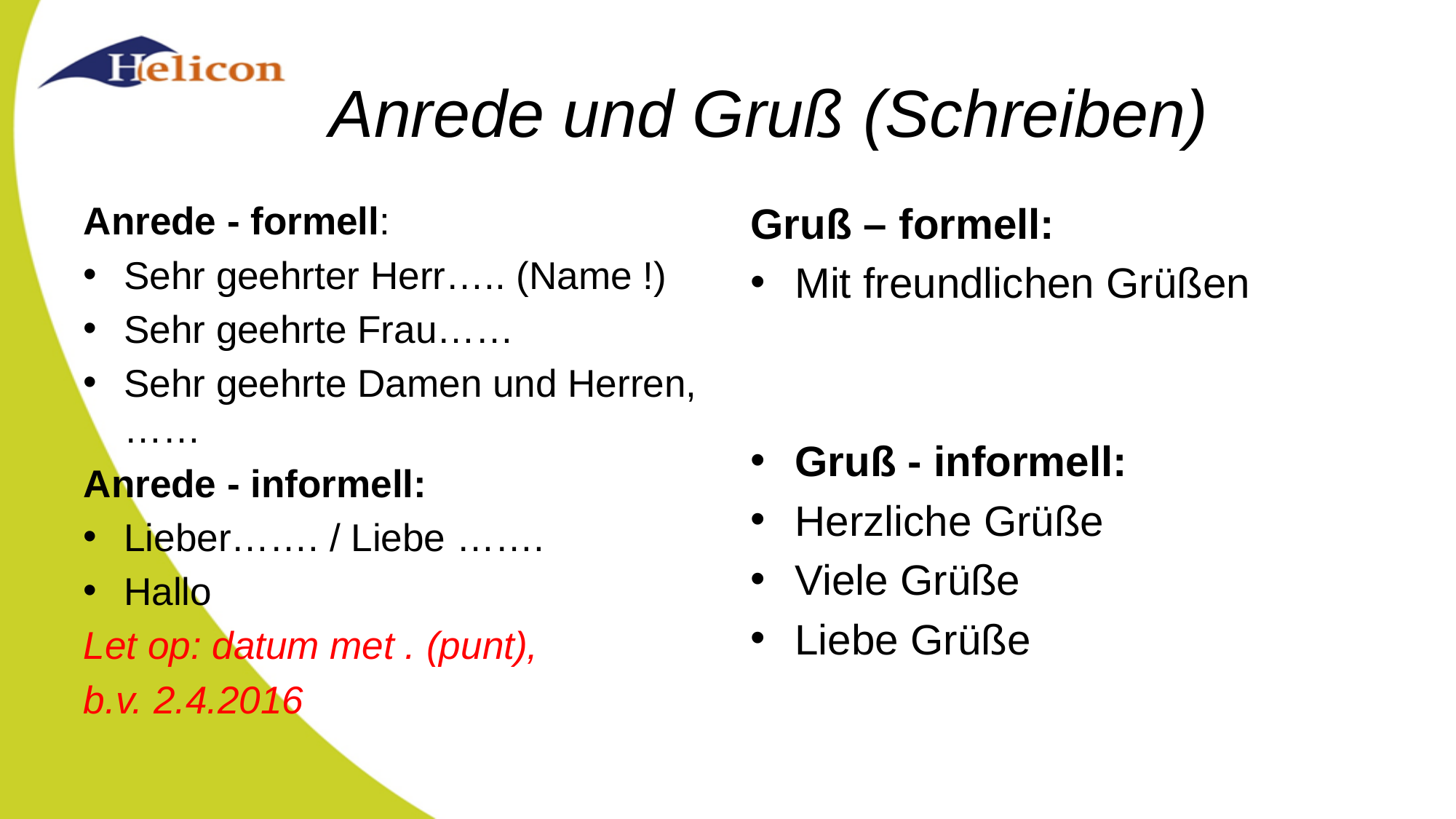

# Anrede und Gruß (Schreiben)
Anrede - formell:
Sehr geehrter Herr….. (Name !)
Sehr geehrte Frau……
Sehr geehrte Damen und Herren, ……
Anrede - informell:
Lieber……. / Liebe …….
Hallo
Let op: datum met . (punt),
b.v. 2.4.2016
Gruß – formell:
Mit freundlichen Grüßen

Gruß - informell:
Herzliche Grüße
Viele Grüße
Liebe Grüße